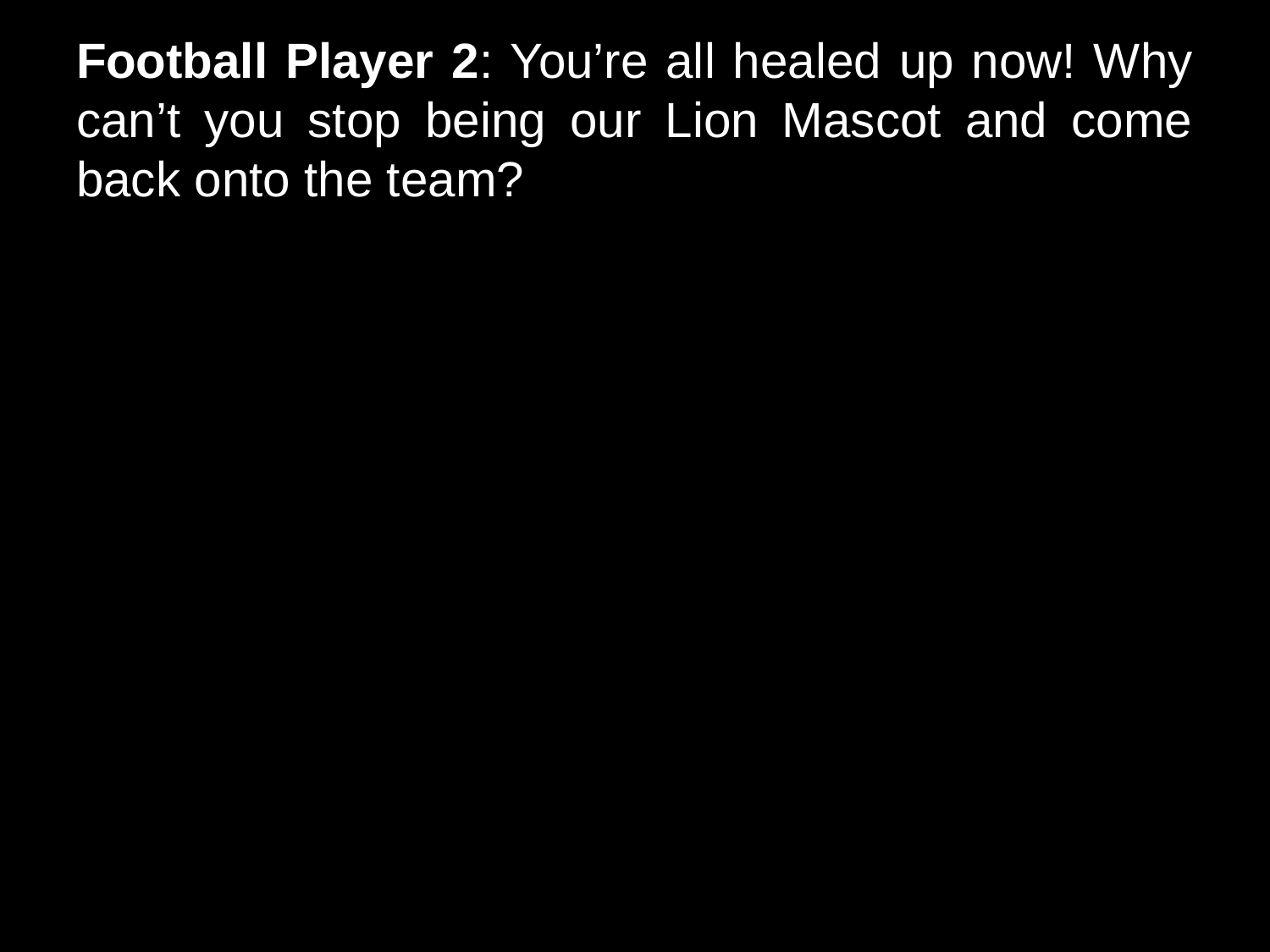

# Football Player 2: You’re all healed up now! Why can’t you stop being our Lion Mascot and come back onto the team?